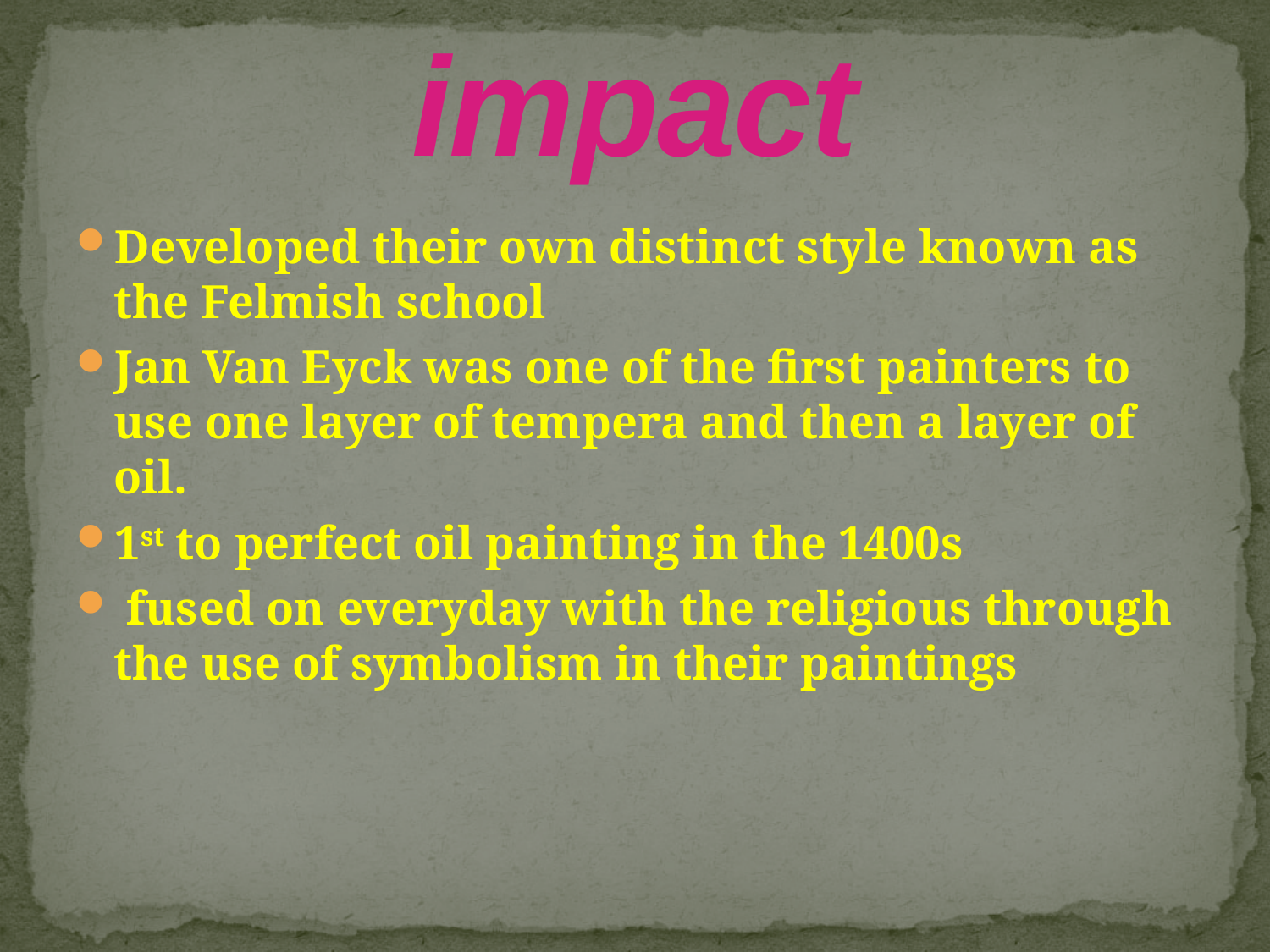

# impact
Developed their own distinct style known as the Felmish school
Jan Van Eyck was one of the first painters to use one layer of tempera and then a layer of oil.
1st to perfect oil painting in the 1400s
 fused on everyday with the religious through the use of symbolism in their paintings